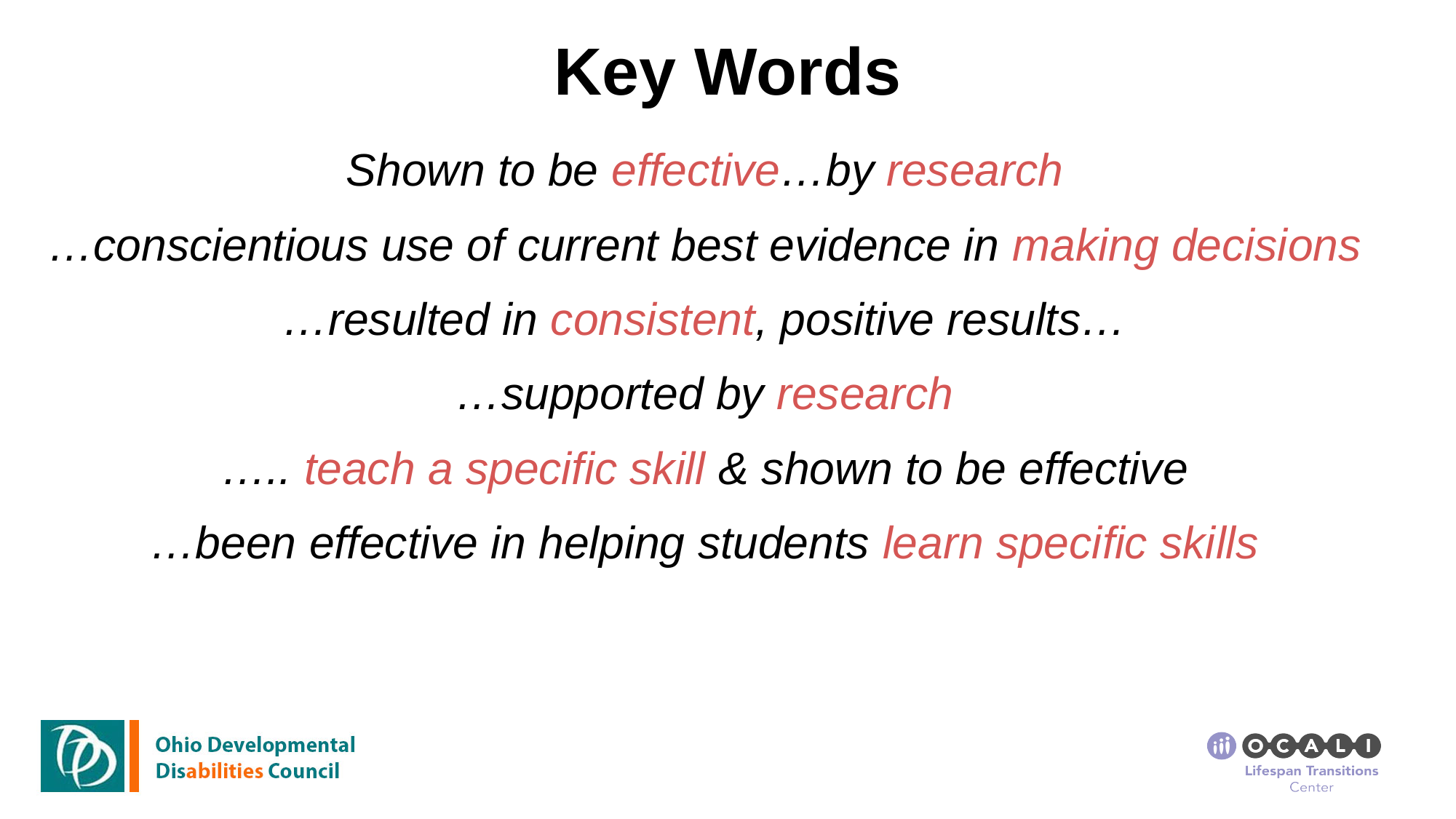

# Key Words
Shown to be effective…by research
…conscientious use of current best evidence in making decisions
…resulted in consistent, positive results…
…supported by research
….. teach a specific skill & shown to be effective
…been effective in helping students learn specific skills